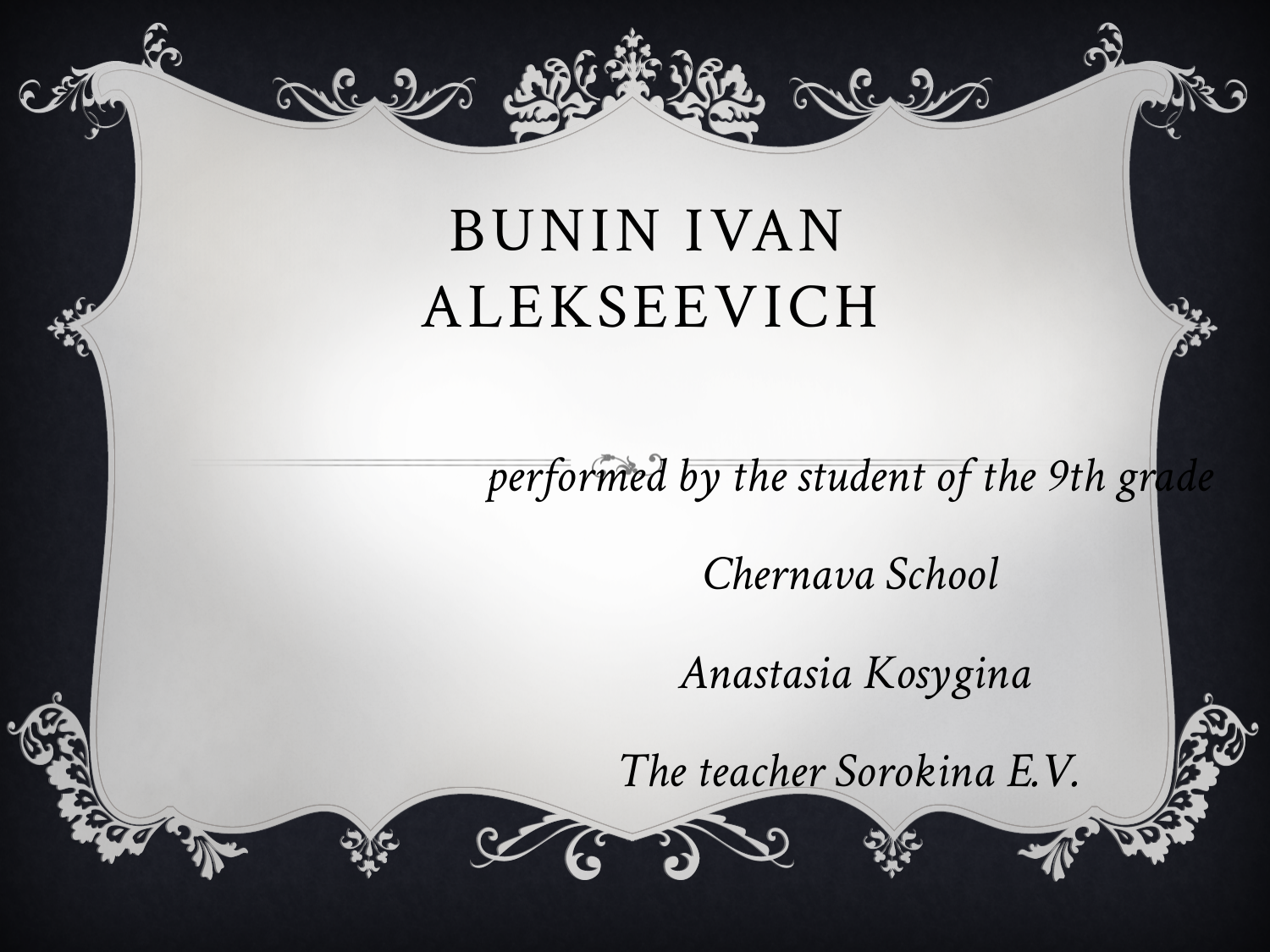

# Bunin Ivan Alekseevich
performed by the student of the 9th grade
Chernava School
 Anastasia Kosygina
The teacher Sorokina E.V.